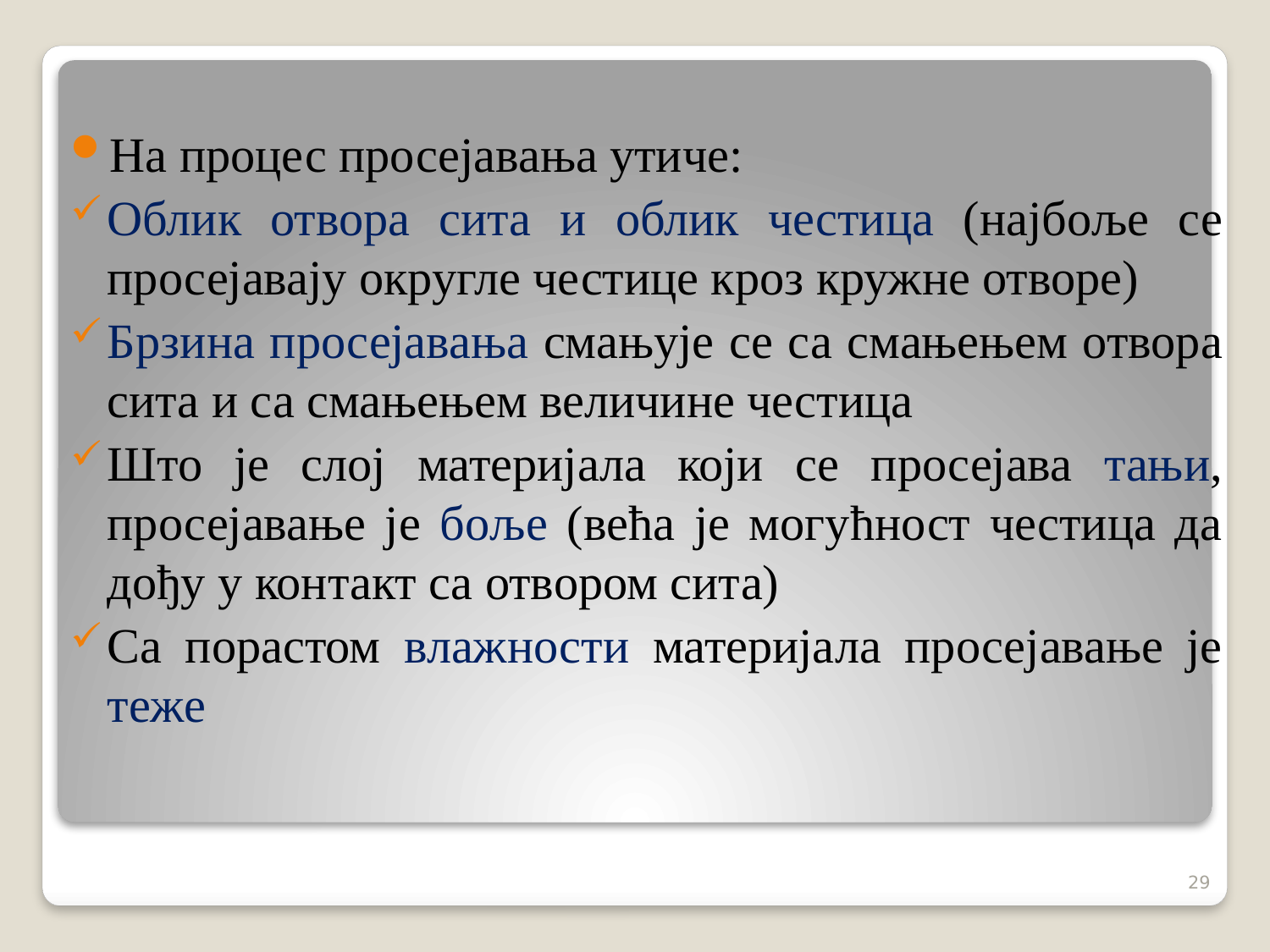

На процес просејавања утиче:
Облик отвора сита и облик честица (најбоље се просејавају округле честице кроз кружне отворе)
Брзина просејавања смањује се са смањењем отвора сита и са смањењем величине честица
Што је слој материјала који се просејава тањи, просејавање је боље (већа је могућност честица да дођу у контакт са отвором сита)
Са порастом влажности материјала просејавање је теже

29